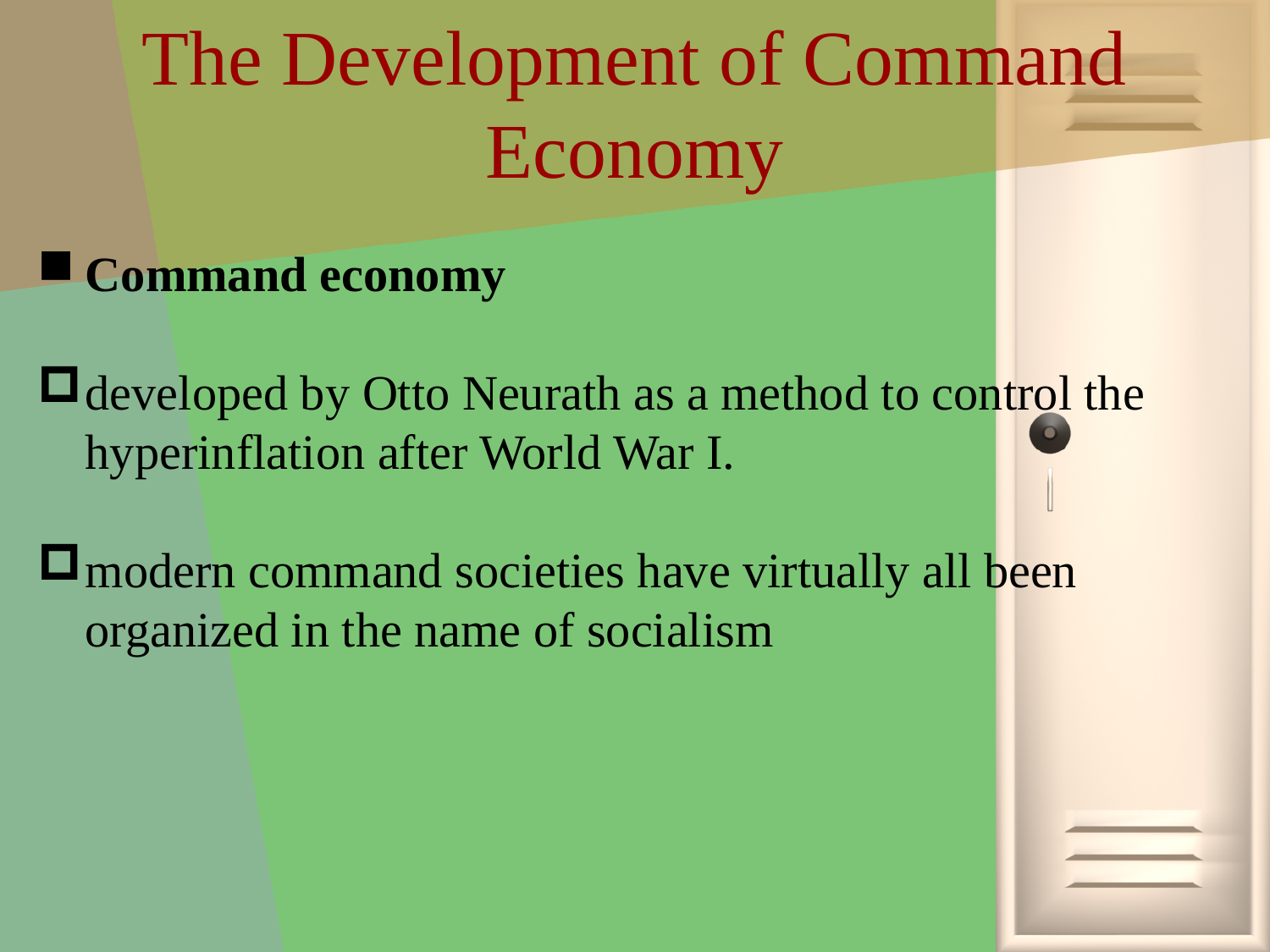

# The Development of Command Economy
Command economy

developed by Otto Neurath as a method to control the hyperinflation after World War I.

modern command societies have virtually all been organized in the name of socialism